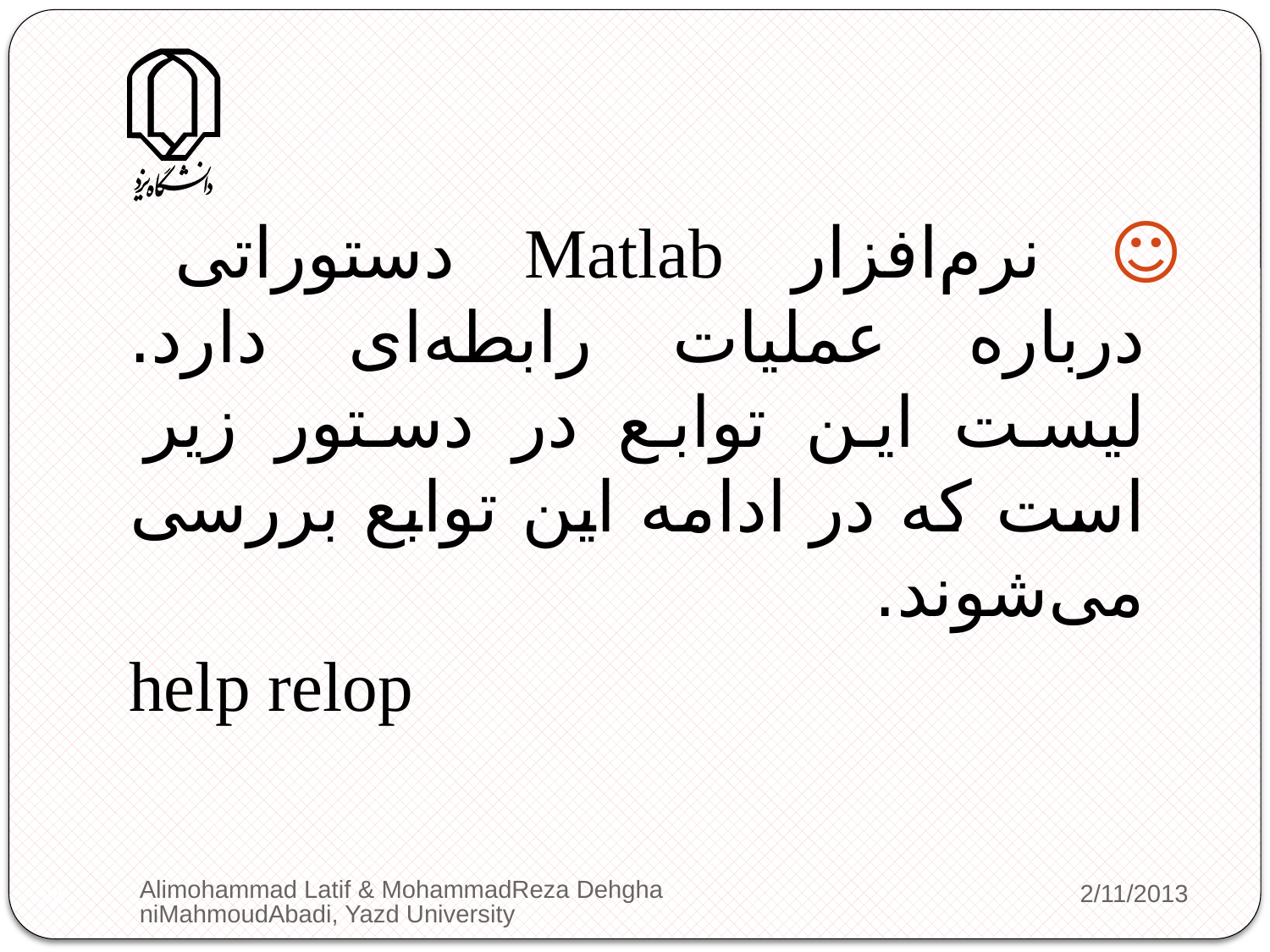

☺ نرم‌افزار Matlab دستوراتی درباره عملیات رابطه‌ای دارد. لیست این توابع در دستور زیر است که در ادامه این توابع بررسی می‌شوند.
help relop

Alimohammad Latif & MohammadReza DehghaniMahmoudAbadi, Yazd University
2/11/2013
96